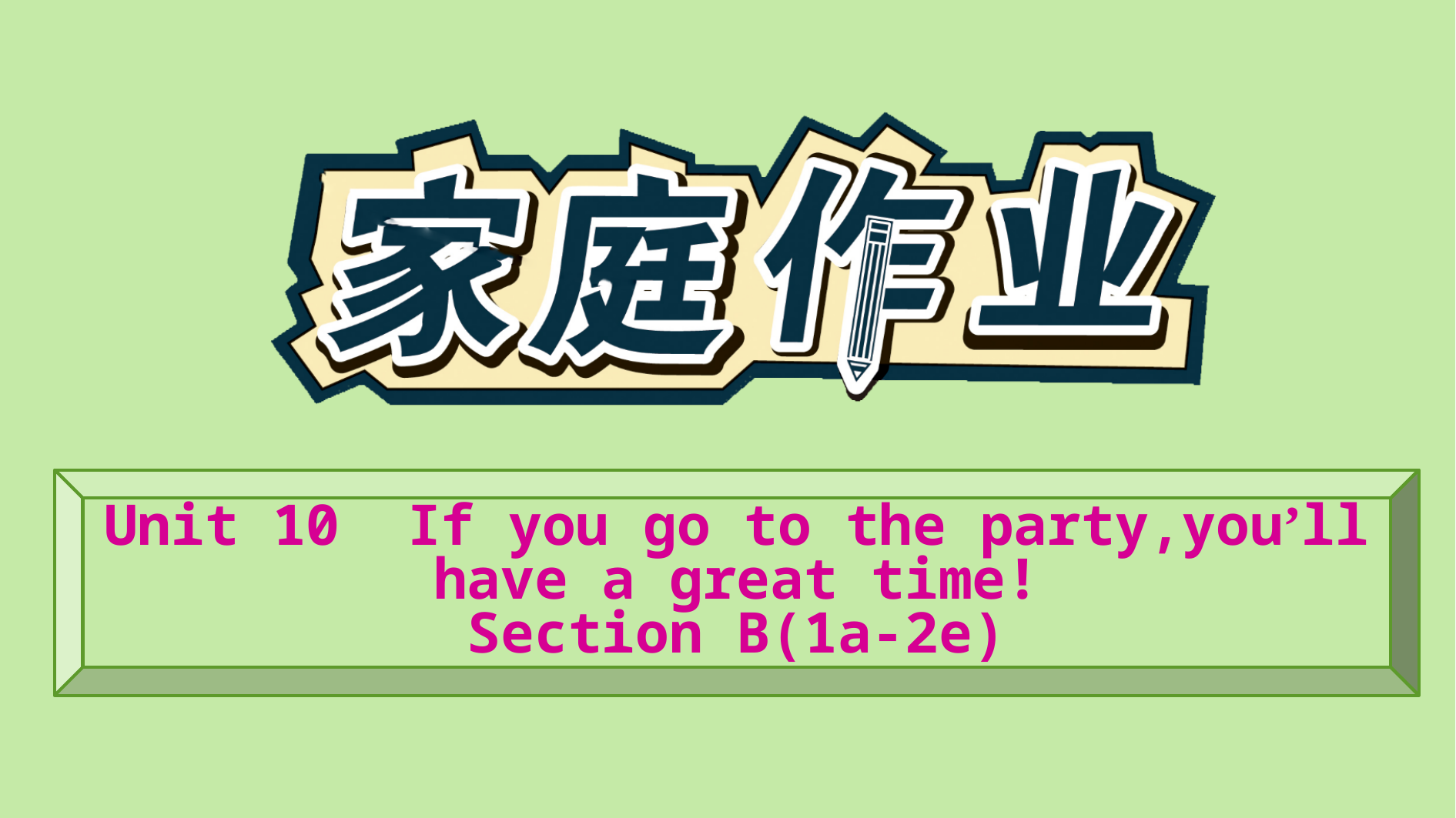

Unit 10  If you go to the party,you’ll have a great time!
Section B(1a-2e)